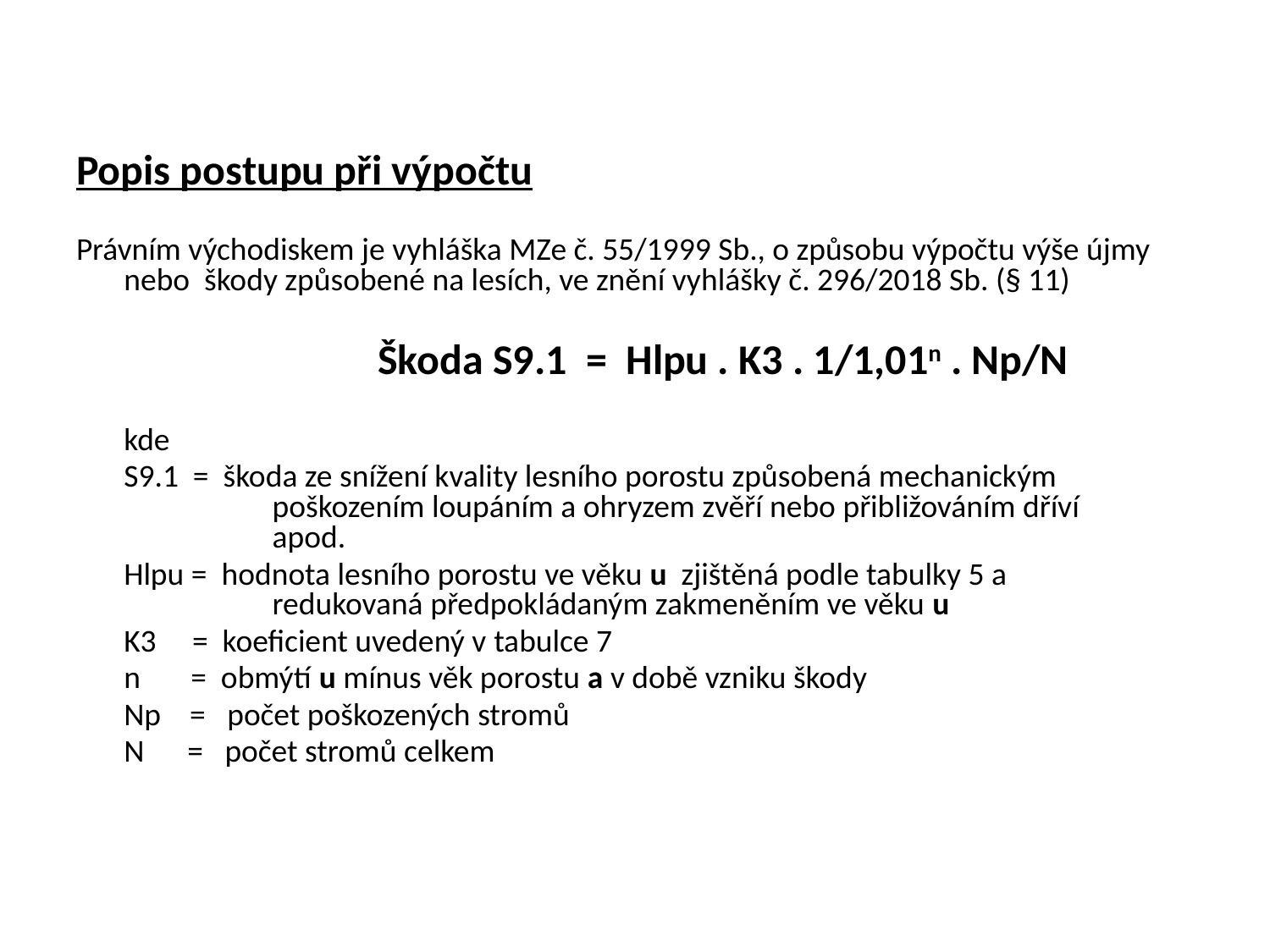

#
Popis postupu při výpočtu

Právním východiskem je vyhláška MZe č. 55/1999 Sb., o způsobu výpočtu výše újmy nebo  škody způsobené na lesích, ve znění vyhlášky č. 296/2018 Sb. (§ 11)

			Škoda S9.1  =  Hlpu . K3 . 1/1,01n . Np/N

	kde
	S9.1  =  škoda ze snížení kvality lesního porostu způsobená mechanickým 	     	   poškozením loupáním a ohryzem zvěří nebo přibližováním dříví 	     	   apod.
	Hlpu =  hodnota lesního porostu ve věku u  zjištěná podle tabulky 5 a 	    	   redukovaná předpokládaným zakmeněním ve věku u
	K3     =  koeficient uvedený v tabulce 7
	n       =  obmýtí u mínus věk porostu a v době vzniku škody
	Np    =   počet poškozených stromů
	N      =   počet stromů celkem